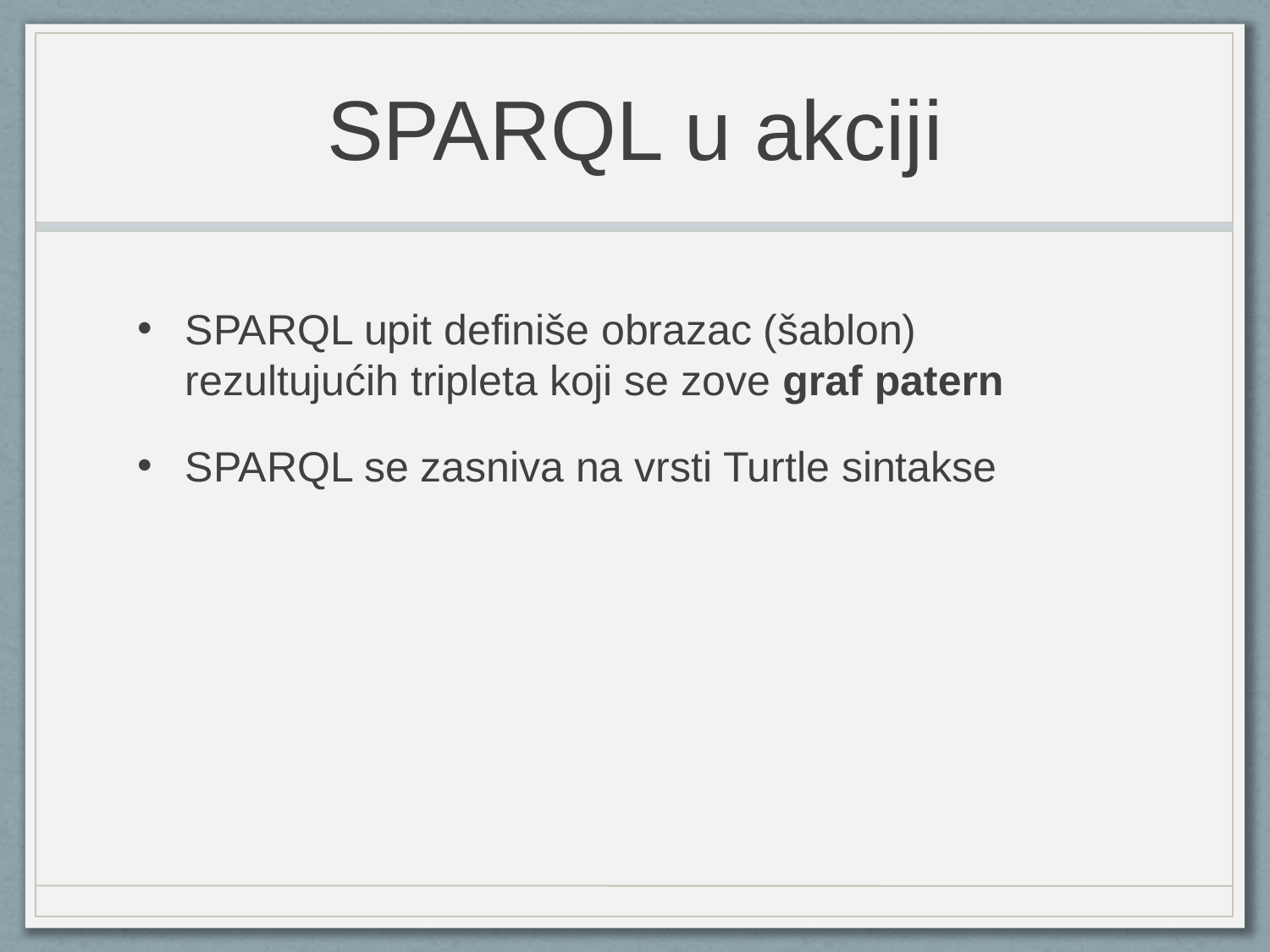

# SPARQL u akciji
SPARQL upit definiše obrazac (šablon) rezultujućih tripleta koji se zove graf patern
SPARQL se zasniva na vrsti Turtle sintakse